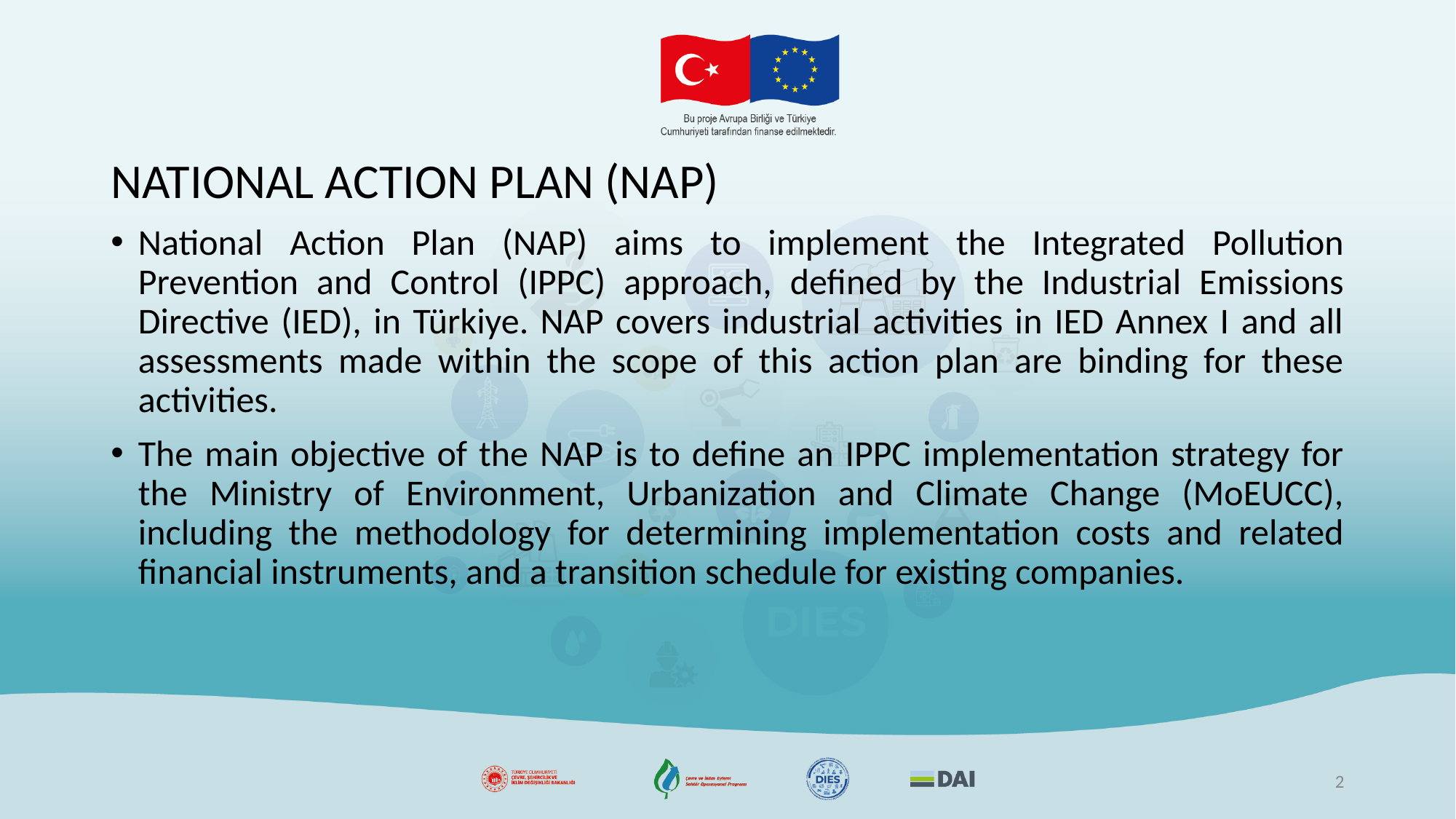

# NATIONAL ACTION PLAN (NAP)
National Action Plan (NAP) aims to implement the Integrated Pollution Prevention and Control (IPPC) approach, defined by the Industrial Emissions Directive (IED), in Türkiye. NAP covers industrial activities in IED Annex I and all assessments made within the scope of this action plan are binding for these activities.
The main objective of the NAP is to define an IPPC implementation strategy for the Ministry of Environment, Urbanization and Climate Change (MoEUCC), including the methodology for determining implementation costs and related financial instruments, and a transition schedule for existing companies.

2